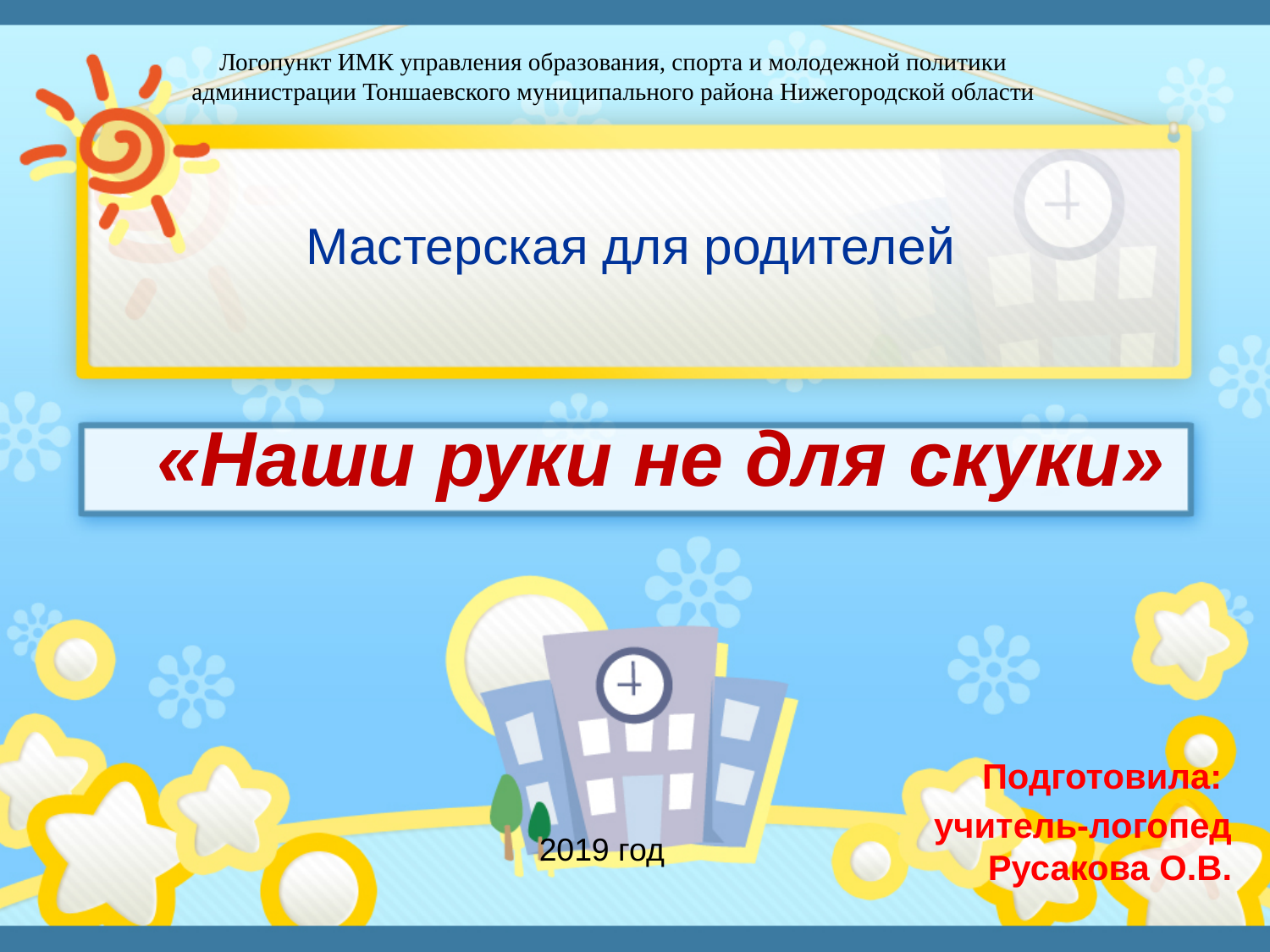

Логопункт ИМК управления образования, спорта и молодежной политики администрации Тоншаевского муниципального района Нижегородской области
# Мастерская для родителей
«Наши руки не для скуки»
Подготовила:
учитель-логопед Русакова О.В.
2019 год